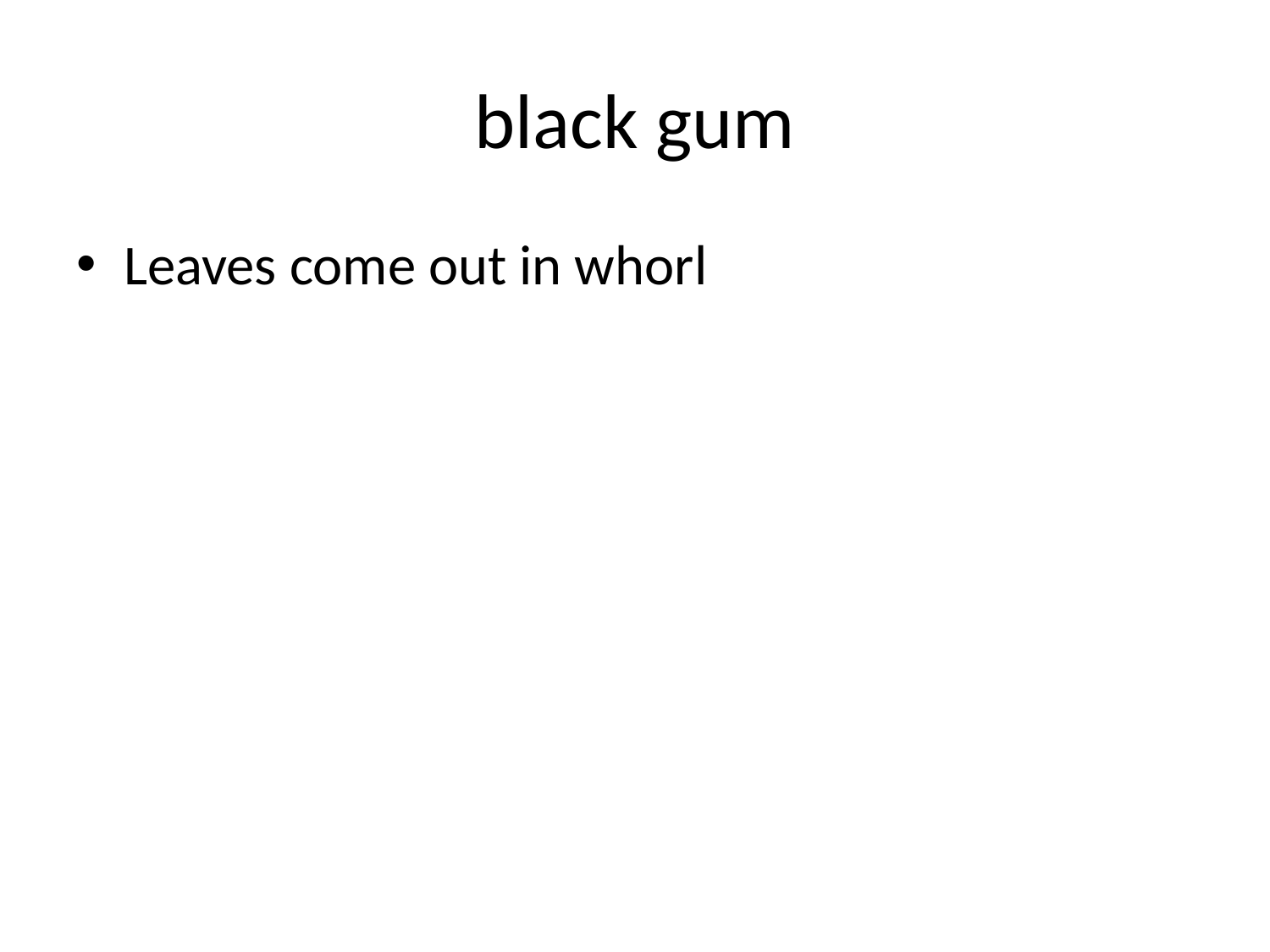

# black gum
Leaves come out in whorl